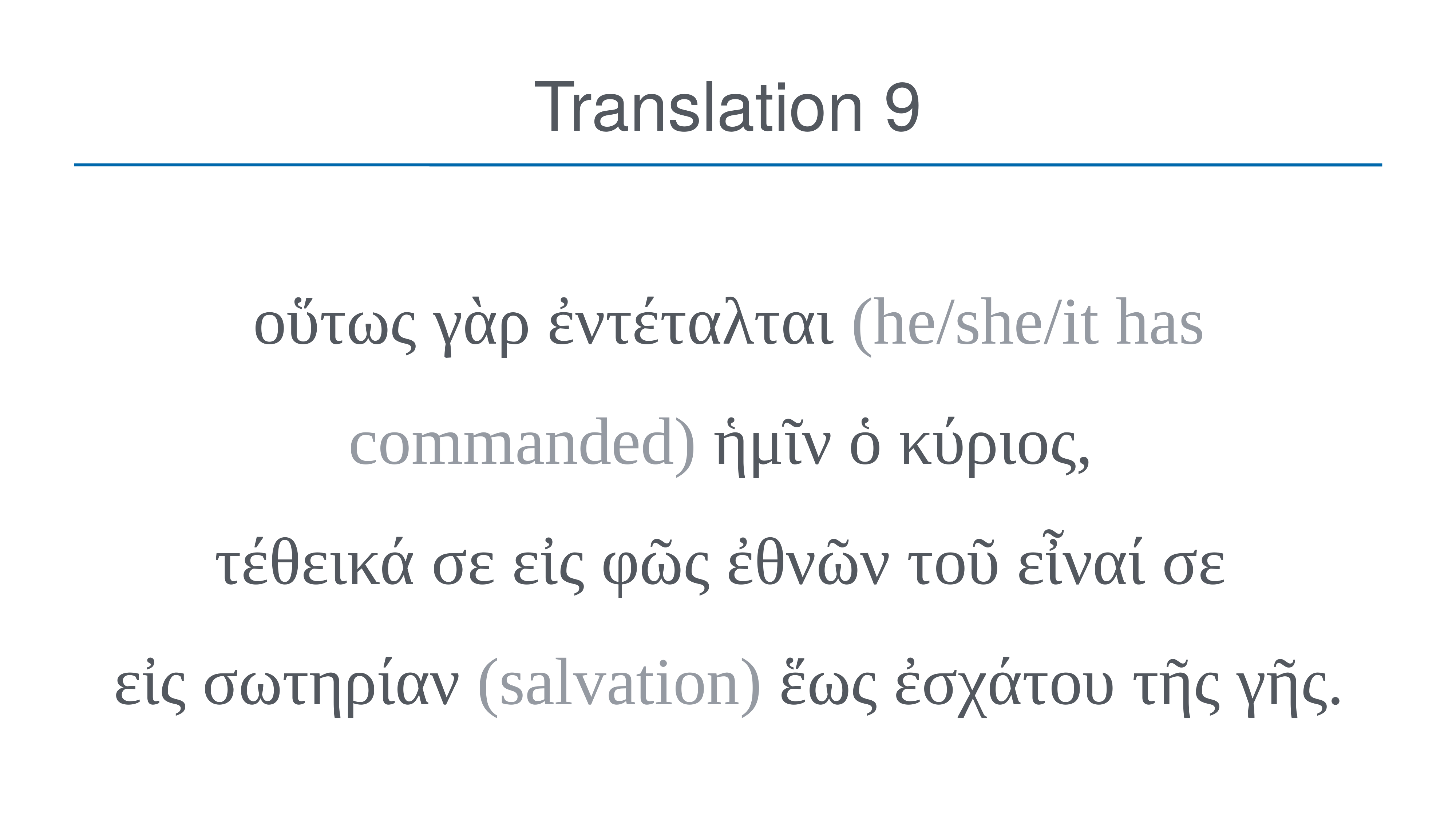

# Translation 9
οὕτως γὰρ ἐντέταλται (he/she/it has commanded) ἡμῖν ὁ κύριος,
τέθεικά σε εἰς φῶς ἐθνῶν τοῦ εἶναί σε
εἰς σωτηρίαν (salvation) ἕως ἐσχάτου τῆς γῆς.